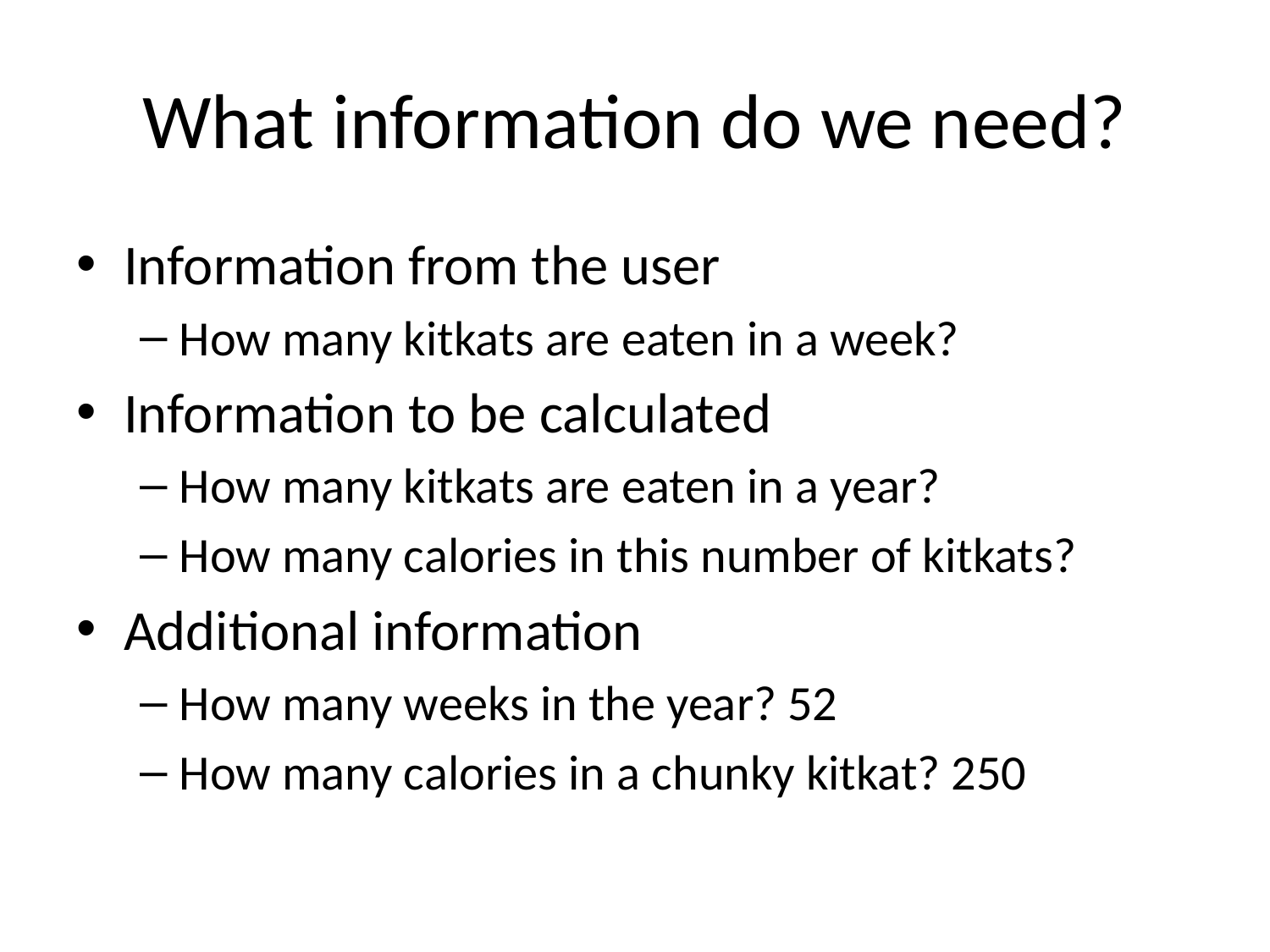

# What information do we need?
Information from the user
How many kitkats are eaten in a week?
Information to be calculated
How many kitkats are eaten in a year?
How many calories in this number of kitkats?
Additional information
How many weeks in the year? 52
How many calories in a chunky kitkat? 250